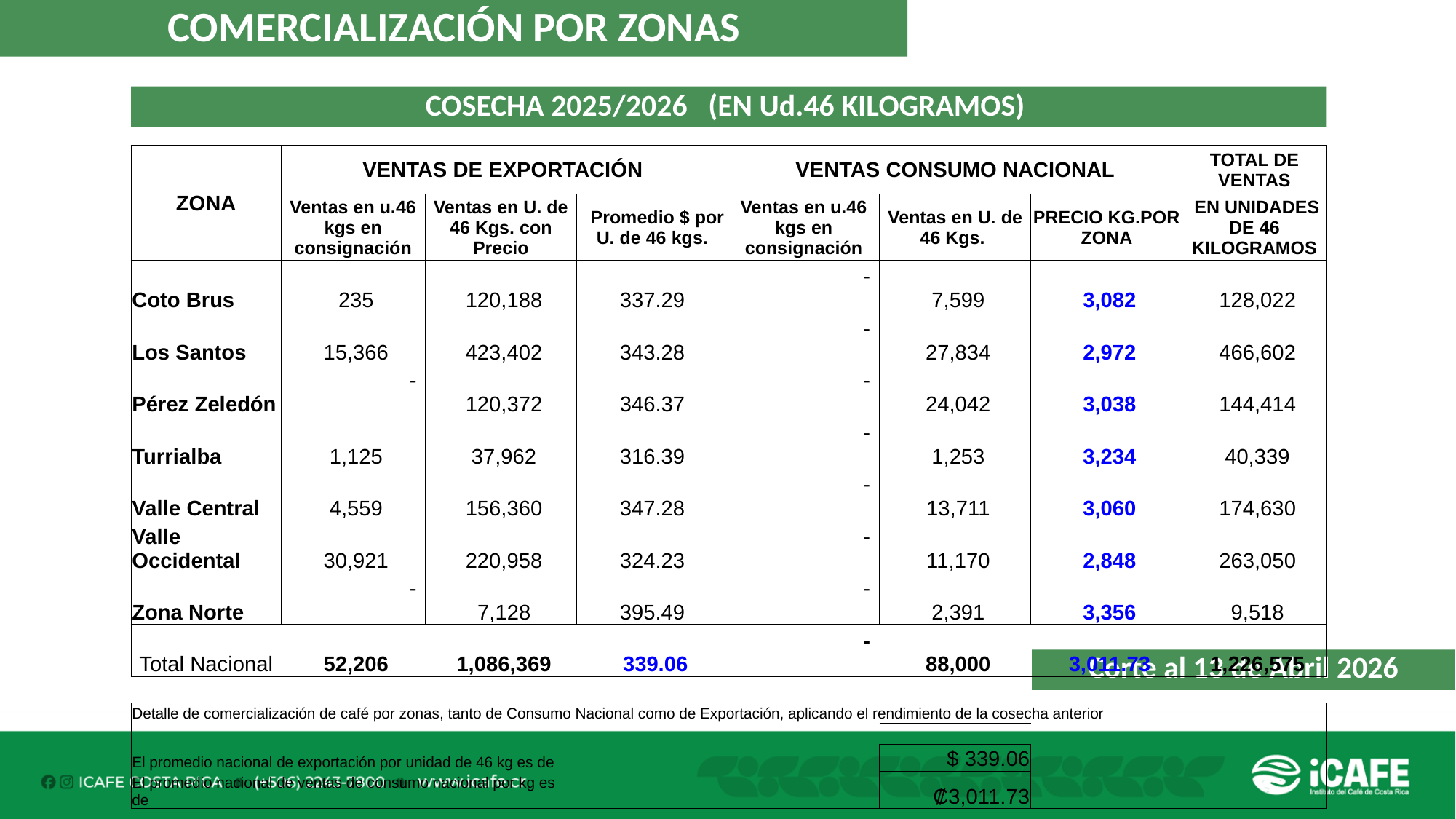

COMERCIALIZACIÓN POR ZONAS
COSECHA 2025/2026   (EN Ud.46 KILOGRAMOS)
| ZONA | VENTAS DE EXPORTACIÓN |  |  | VENTAS CONSUMO NACIONAL |  |  | TOTAL DE VENTAS |
| --- | --- | --- | --- | --- | --- | --- | --- |
|  | Ventas en u.46 kgs en consignación | Ventas en U. de 46 Kgs. con Precio | Promedio $ por U. de 46 kgs. | Ventas en u.46 kgs en consignación | Ventas en U. de 46 Kgs. | PRECIO KG.POR ZONA | EN UNIDADES DE 46 KILOGRAMOS |
| Coto Brus | 235 | 120,188 | 337.29 | - | 7,599 | 3,082 | 128,022 |
| Los Santos | 15,366 | 423,402 | 343.28 | - | 27,834 | 2,972 | 466,602 |
| Pérez Zeledón | - | 120,372 | 346.37 | - | 24,042 | 3,038 | 144,414 |
| Turrialba | 1,125 | 37,962 | 316.39 | - | 1,253 | 3,234 | 40,339 |
| Valle Central | 4,559 | 156,360 | 347.28 | - | 13,711 | 3,060 | 174,630 |
| Valle Occidental | 30,921 | 220,958 | 324.23 | - | 11,170 | 2,848 | 263,050 |
| Zona Norte | - | 7,128 | 395.49 | - | 2,391 | 3,356 | 9,518 |
| Total Nacional | 52,206 | 1,086,369 | 339.06 | - | 88,000 | 3,011.73 | 1,226,575 |
|  |  |  |  |  |  |  |  |
| Detalle de comercialización de café por zonas, tanto de Consumo Nacional como de Exportación, aplicando el rendimiento de la cosecha anterior |  |  |  |  |  |  |  |
|  |  |  |  |  |  |  |  |
| El promedio nacional de exportación por unidad de 46 kg es de |  |  |  |  | $ 339.06 |  |  |
| El promedio nacional de ventas de consumo nacional por kg es de |  |  |  |  | ₡3,011.73 |  |  |

Corte al 13 de Abril 2026